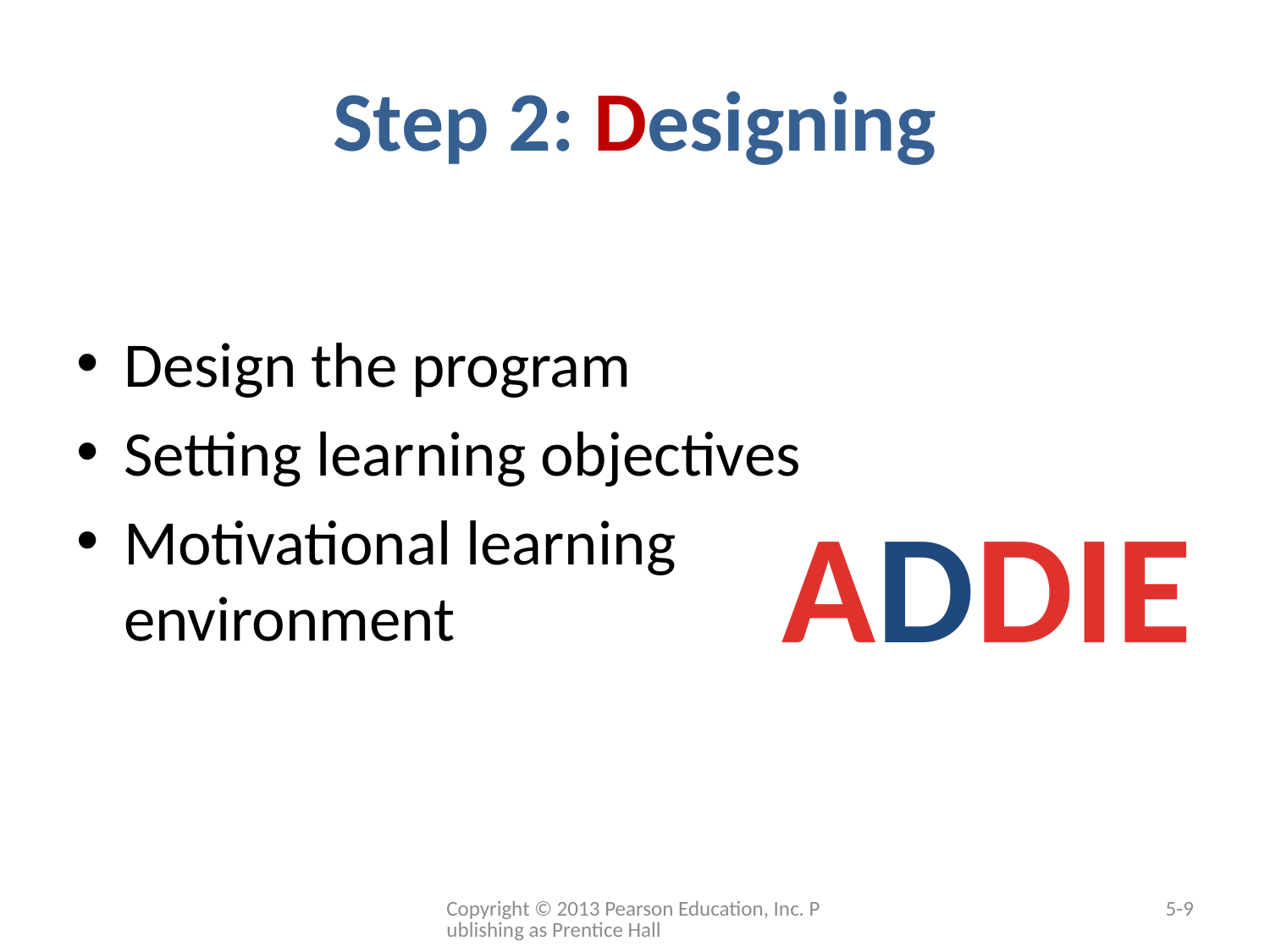

# Step 2: Designing
Design the program
Setting learning objectives
Motivational learning environment
ADDIE
Copyright © 2013 Pearson Education, Inc. Publishing as Prentice Hall
5-9